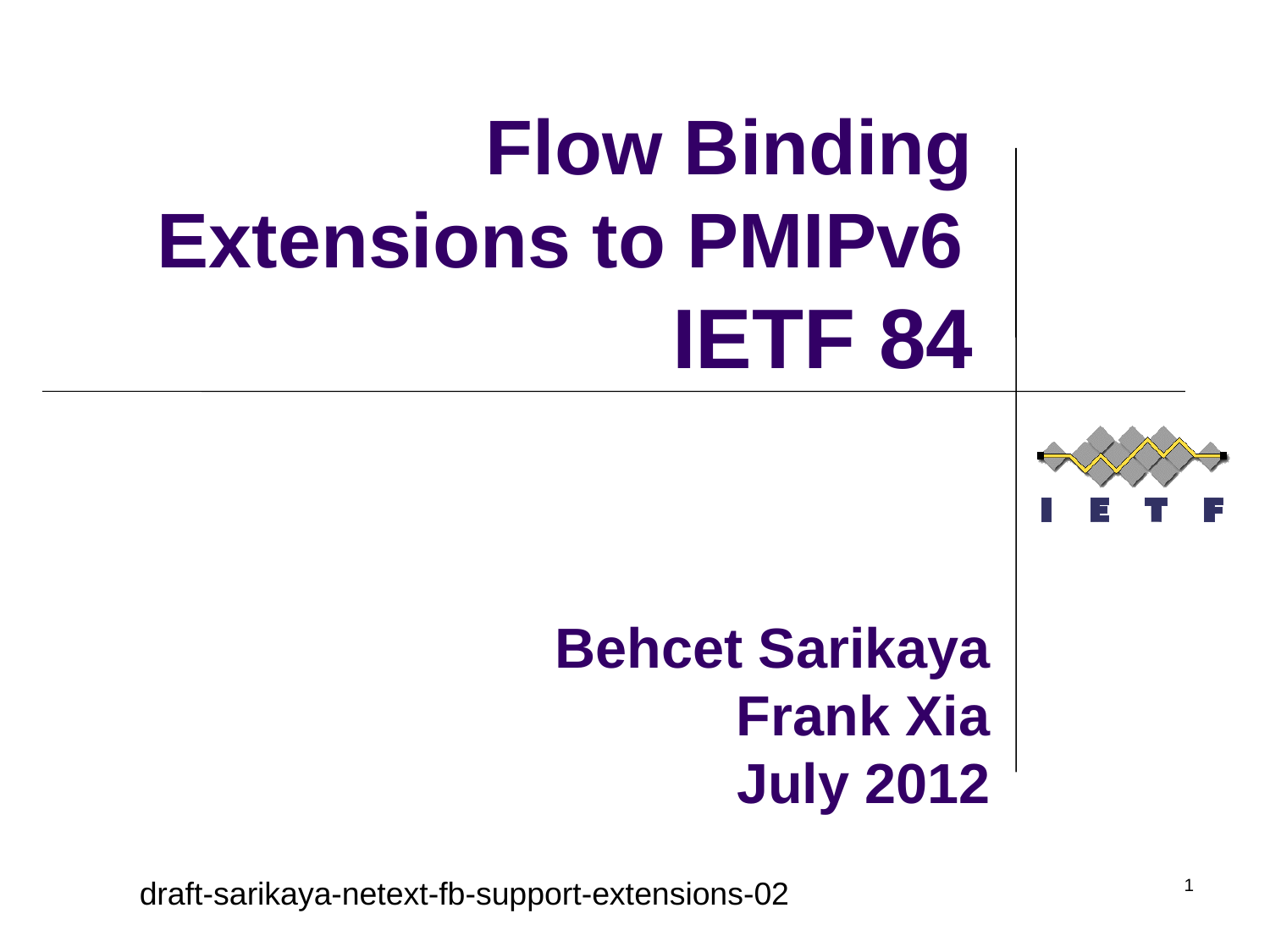

Flow Binding Extensions to PMIPv6
IETF 84
Behcet Sarikaya
Frank Xia
July 2012
draft-sarikaya-netext-fb-support-extensions-02
1